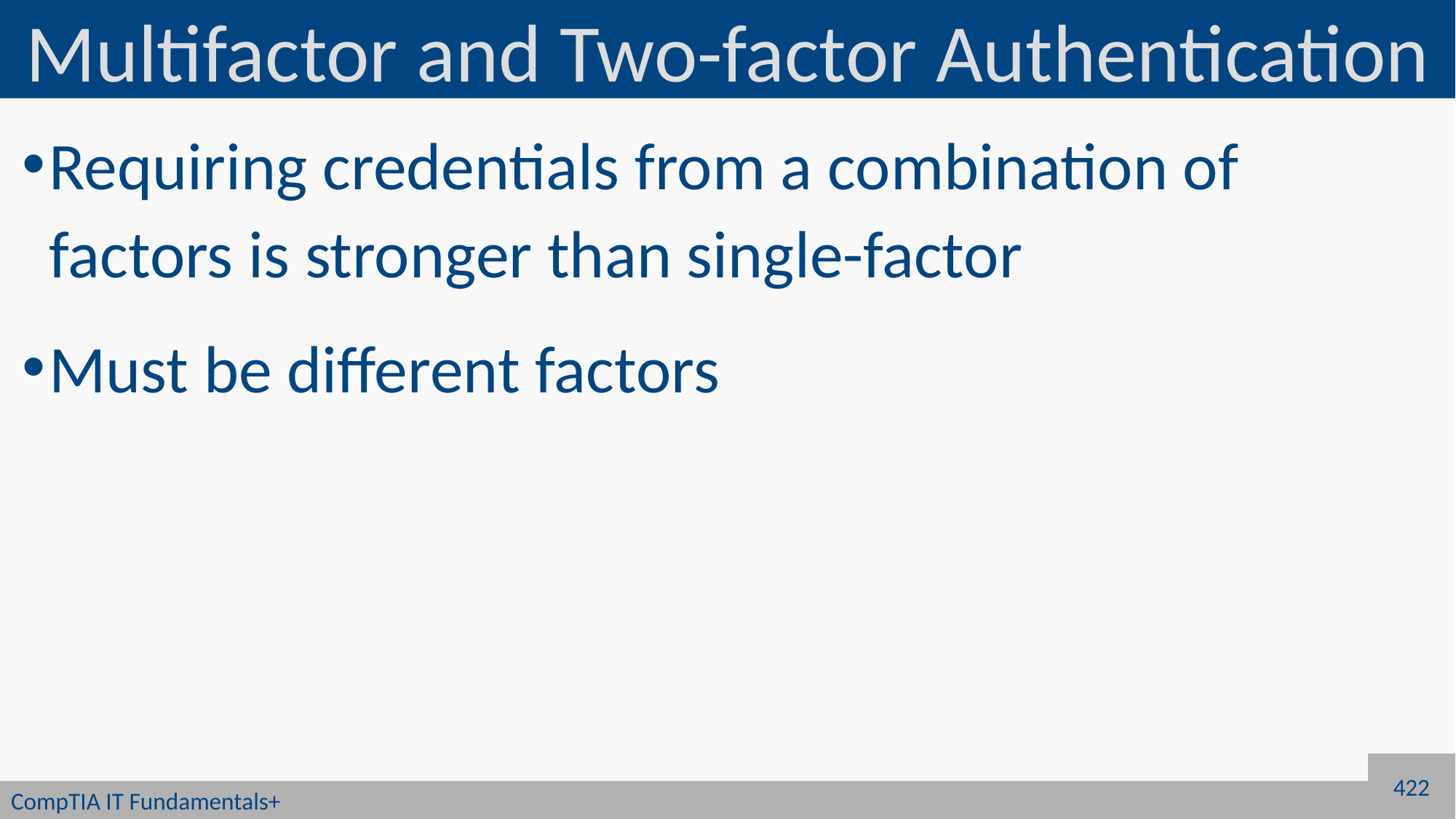

# Multifactor and Two-factor Authentication
Requiring credentials from a combination of factors is stronger than single-factor
Must be different factors
422
CompTIA IT Fundamentals+